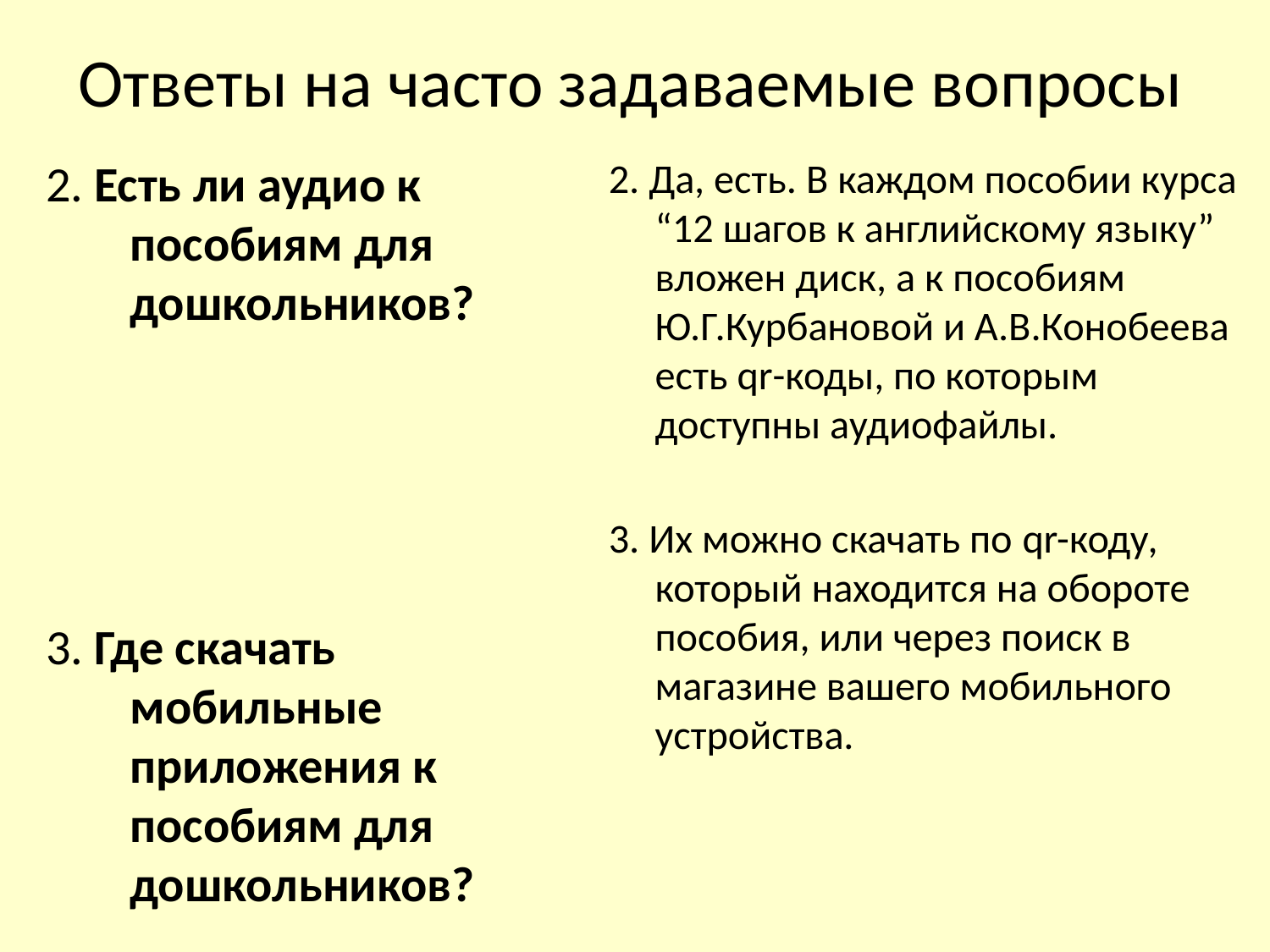

# Ответы на часто задаваемые вопросы
2. Есть ли аудио к пособиям для дошкольников?

3. Где скачать мобильные приложения к пособиям для дошкольников?

2. Да, есть. В каждом пособии курса “12 шагов к английскому языку” вложен диск, а к пособиям Ю.Г.Курбановой и А.В.Конобеева есть qr-коды, по которым доступны аудиофайлы.

3. Их можно скачать по qr-коду, который находится на обороте пособия, или через поиск в магазине вашего мобильного устройства.